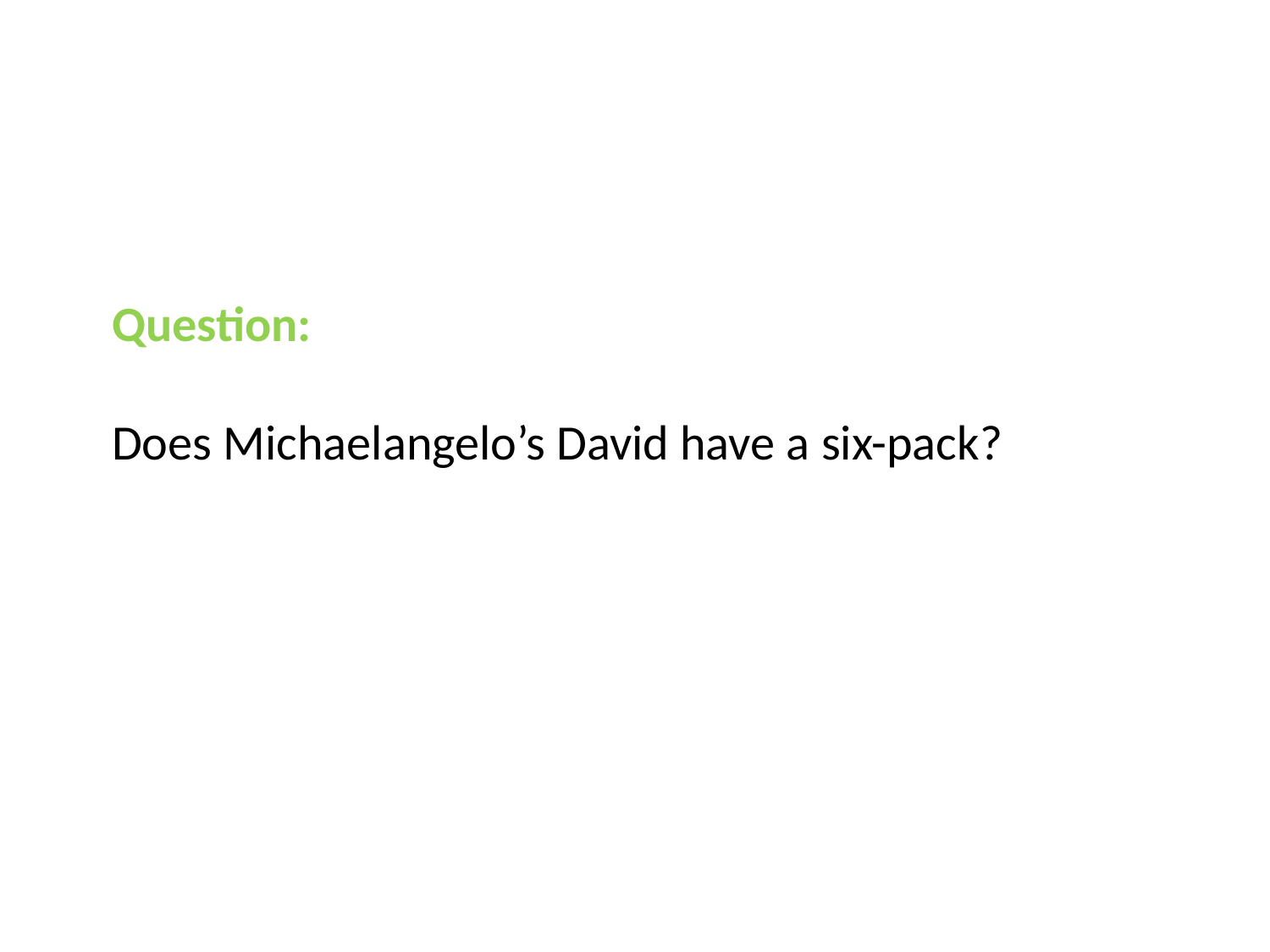

Question:

Does Michaelangelo’s David have a six-pack?